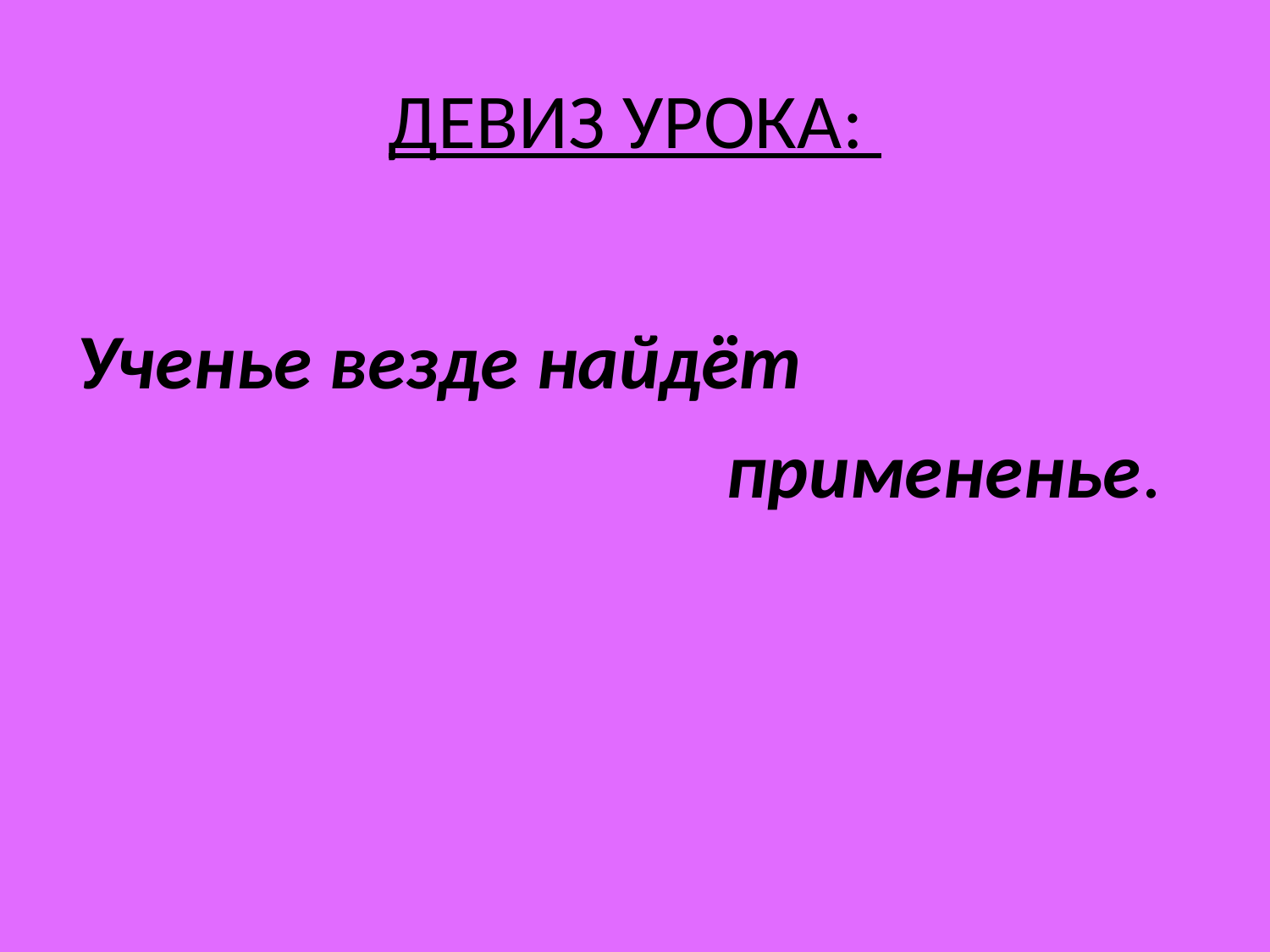

# ДЕВИЗ УРОКА:

Ученье везде найдёт
                                     примененье.